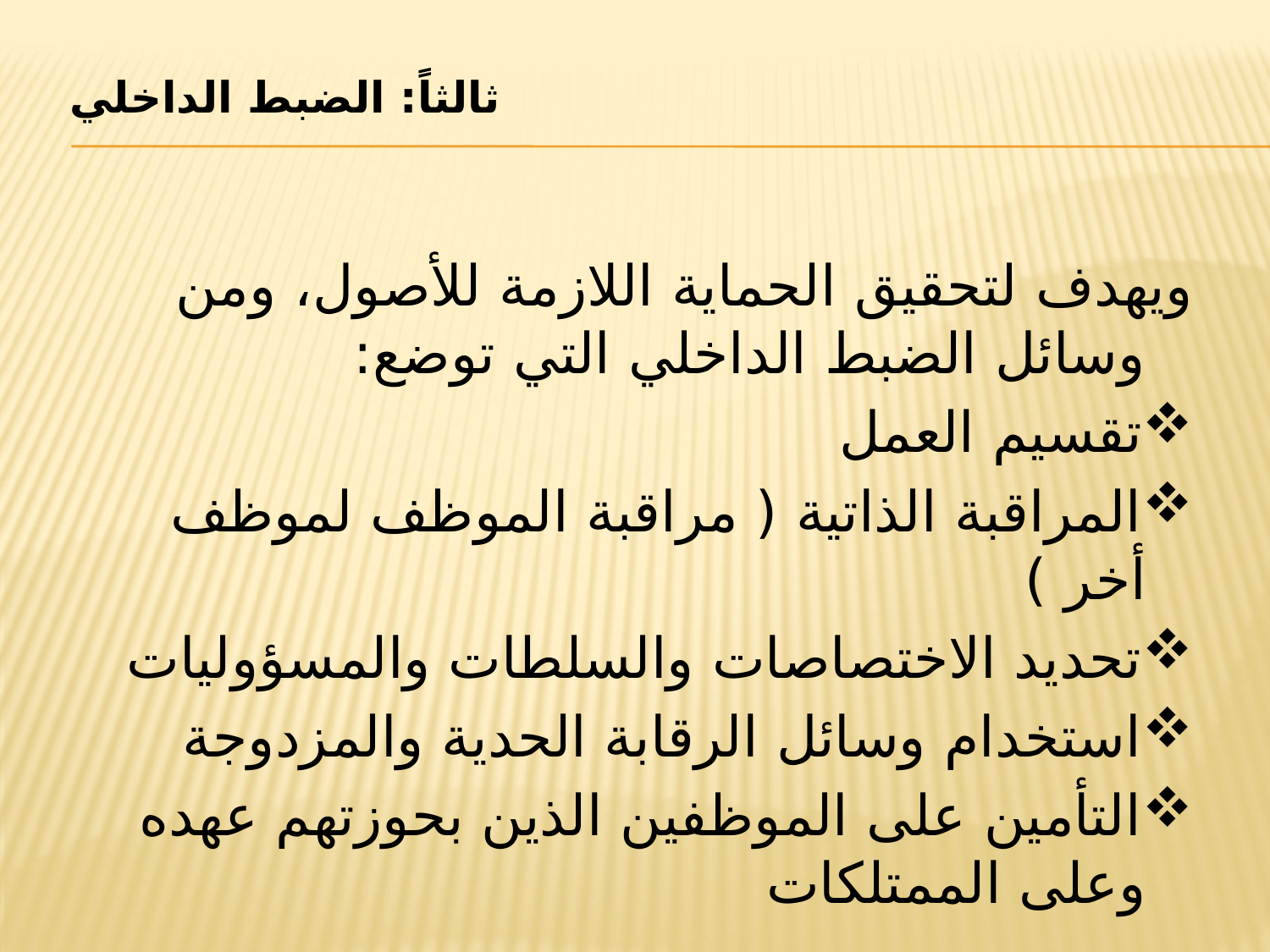

# ثالثاً: الضبط الداخلي
ويهدف لتحقيق الحماية اللازمة للأصول، ومن وسائل الضبط الداخلي التي توضع:
تقسيم العمل
المراقبة الذاتية ( مراقبة الموظف لموظف أخر )
تحديد الاختصاصات والسلطات والمسؤوليات
استخدام وسائل الرقابة الحدية والمزدوجة
التأمين على الموظفين الذين بحوزتهم عهده وعلى الممتلكات